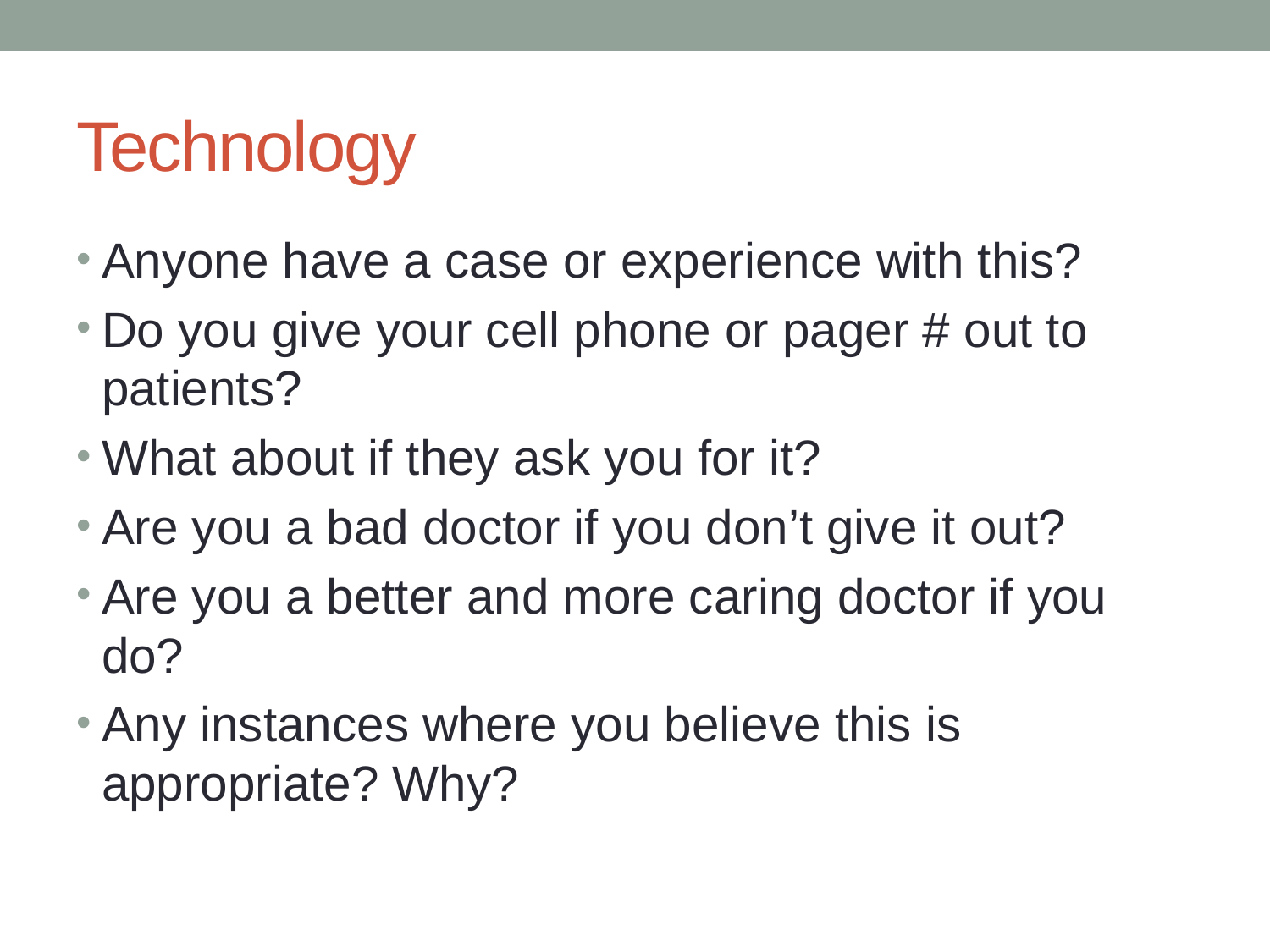

# Technology
Anyone have a case or experience with this?
Do you give your cell phone or pager # out to patients?
What about if they ask you for it?
Are you a bad doctor if you don’t give it out?
Are you a better and more caring doctor if you do?
Any instances where you believe this is appropriate? Why?